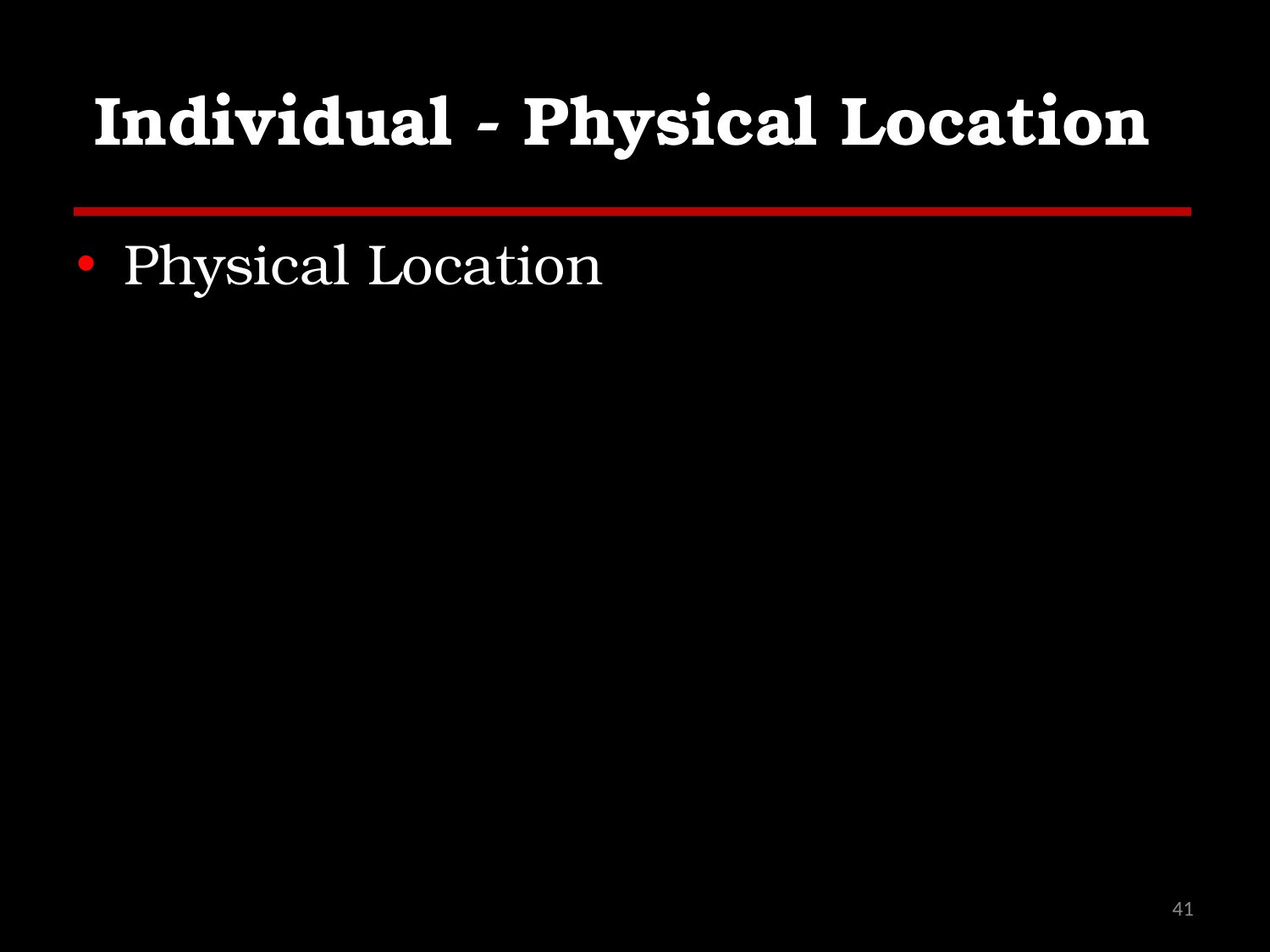

# Individual - Physical Location
Physical Location
41